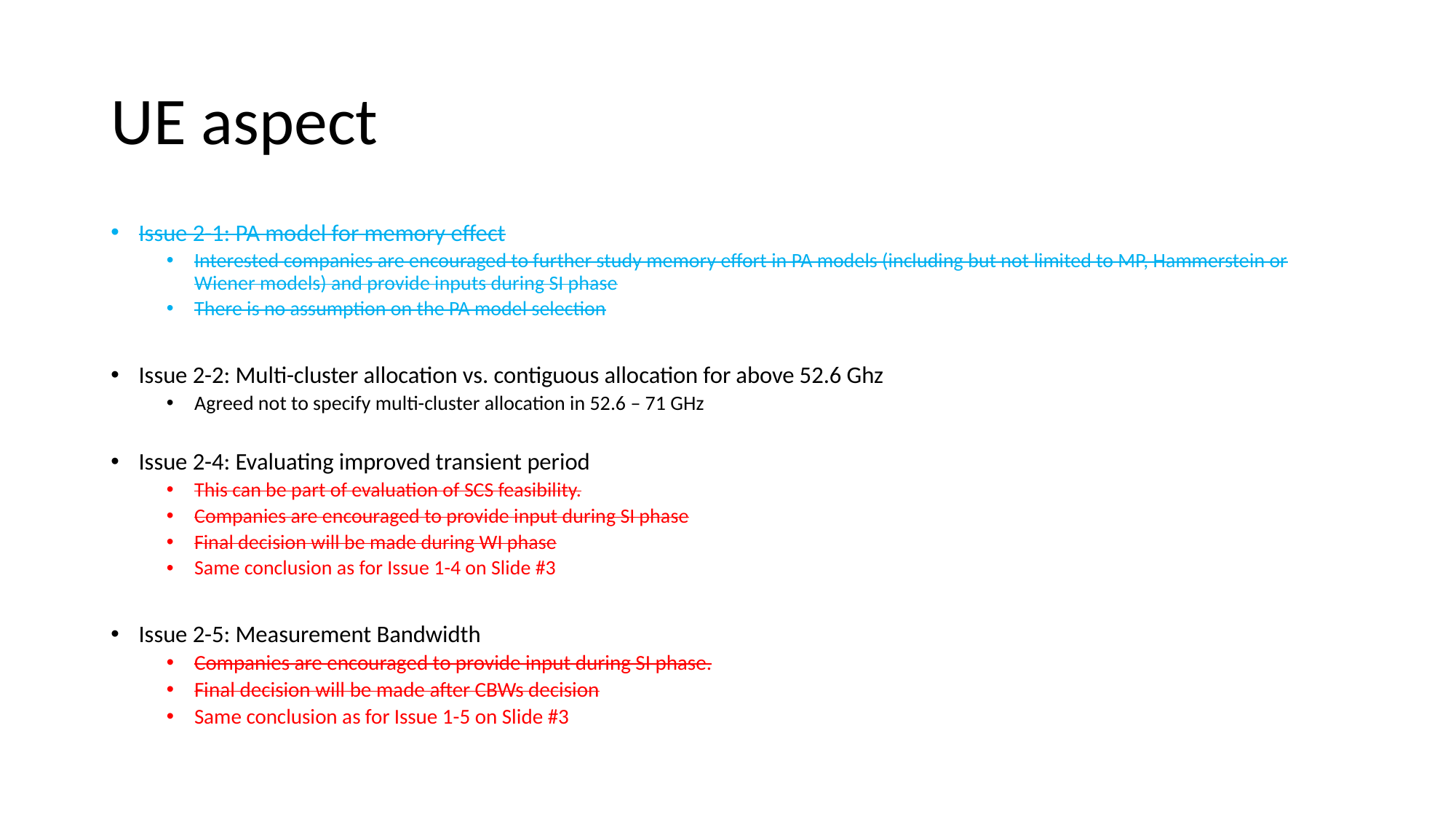

# UE aspect
Issue 2-1: PA model for memory effect
Interested companies are encouraged to further study memory effort in PA models (including but not limited to MP, Hammerstein or Wiener models) and provide inputs during SI phase
There is no assumption on the PA model selection

Issue 2-2: Multi-cluster allocation vs. contiguous allocation for above 52.6 Ghz
Agreed not to specify multi-cluster allocation in 52.6 – 71 GHz

Issue 2-4: Evaluating improved transient period
This can be part of evaluation of SCS feasibility.
Companies are encouraged to provide input during SI phase
Final decision will be made during WI phase
Same conclusion as for Issue 1-4 on Slide #3

Issue 2-5: Measurement Bandwidth
Companies are encouraged to provide input during SI phase.
Final decision will be made after CBWs decision
Same conclusion as for Issue 1-5 on Slide #3